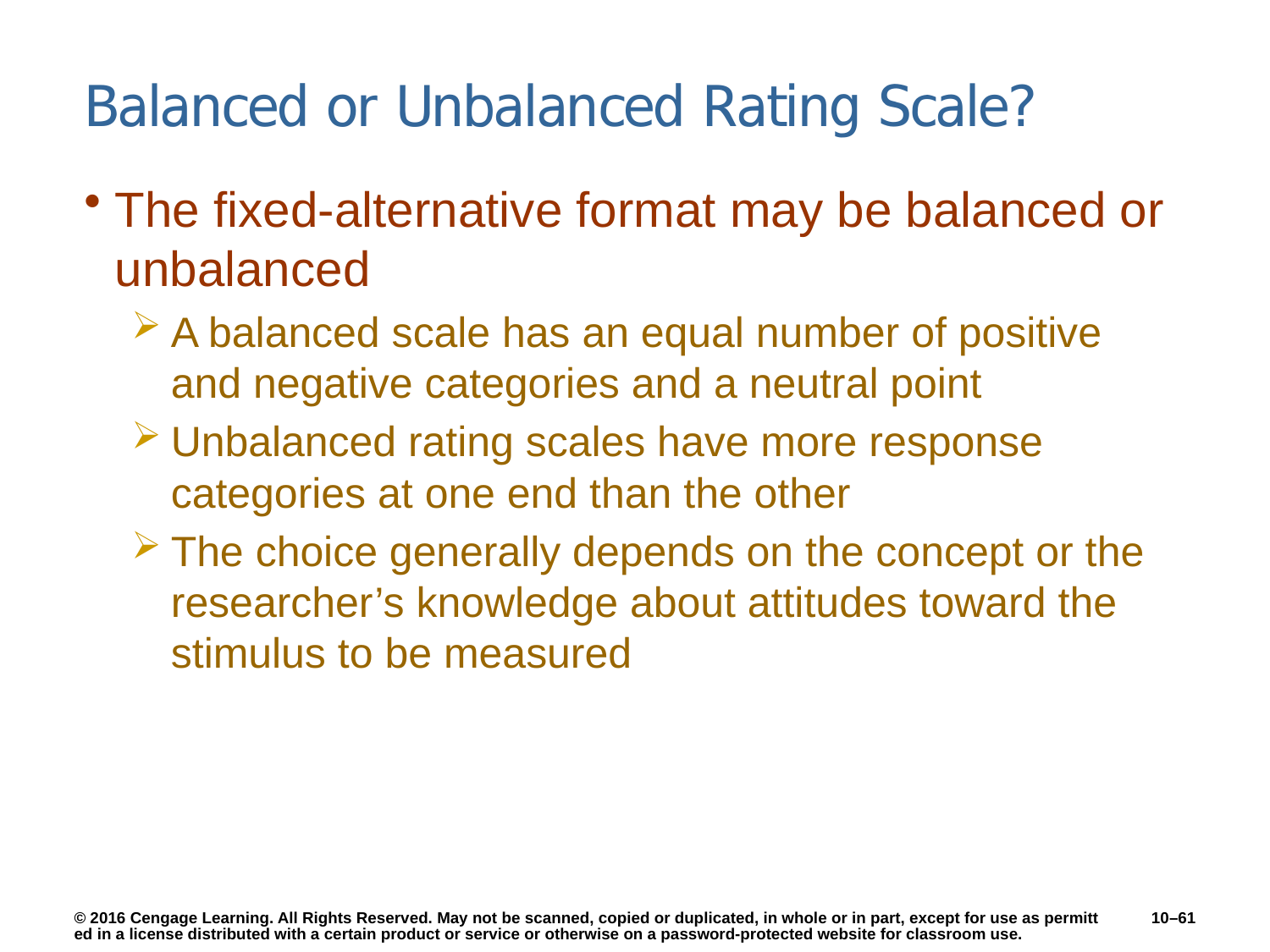

# Balanced or Unbalanced Rating Scale?
The fixed-alternative format may be balanced or unbalanced
A balanced scale has an equal number of positive and negative categories and a neutral point
Unbalanced rating scales have more response categories at one end than the other
The choice generally depends on the concept or the researcher’s knowledge about attitudes toward the stimulus to be measured
10–61
© 2016 Cengage Learning. All Rights Reserved. May not be scanned, copied or duplicated, in whole or in part, except for use as permitted in a license distributed with a certain product or service or otherwise on a password-protected website for classroom use.